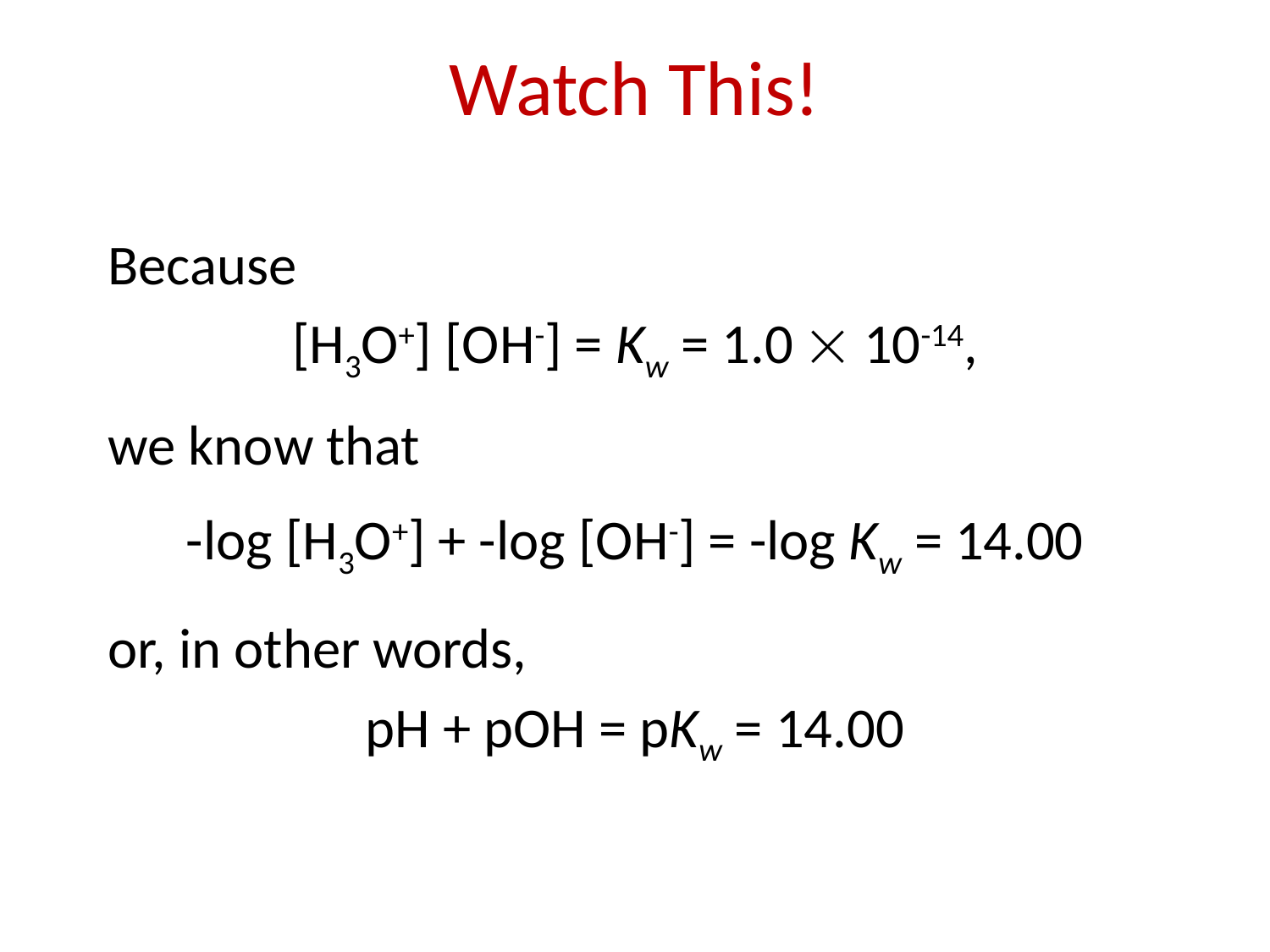

Watch This!
Because
[H3O+] [OH-] = Kw = 1.0 × 10-14,
we know that
-log [H3O+] + -log [OH-] = -log Kw = 14.00
or, in other words,
pH + pOH = pKw = 14.00